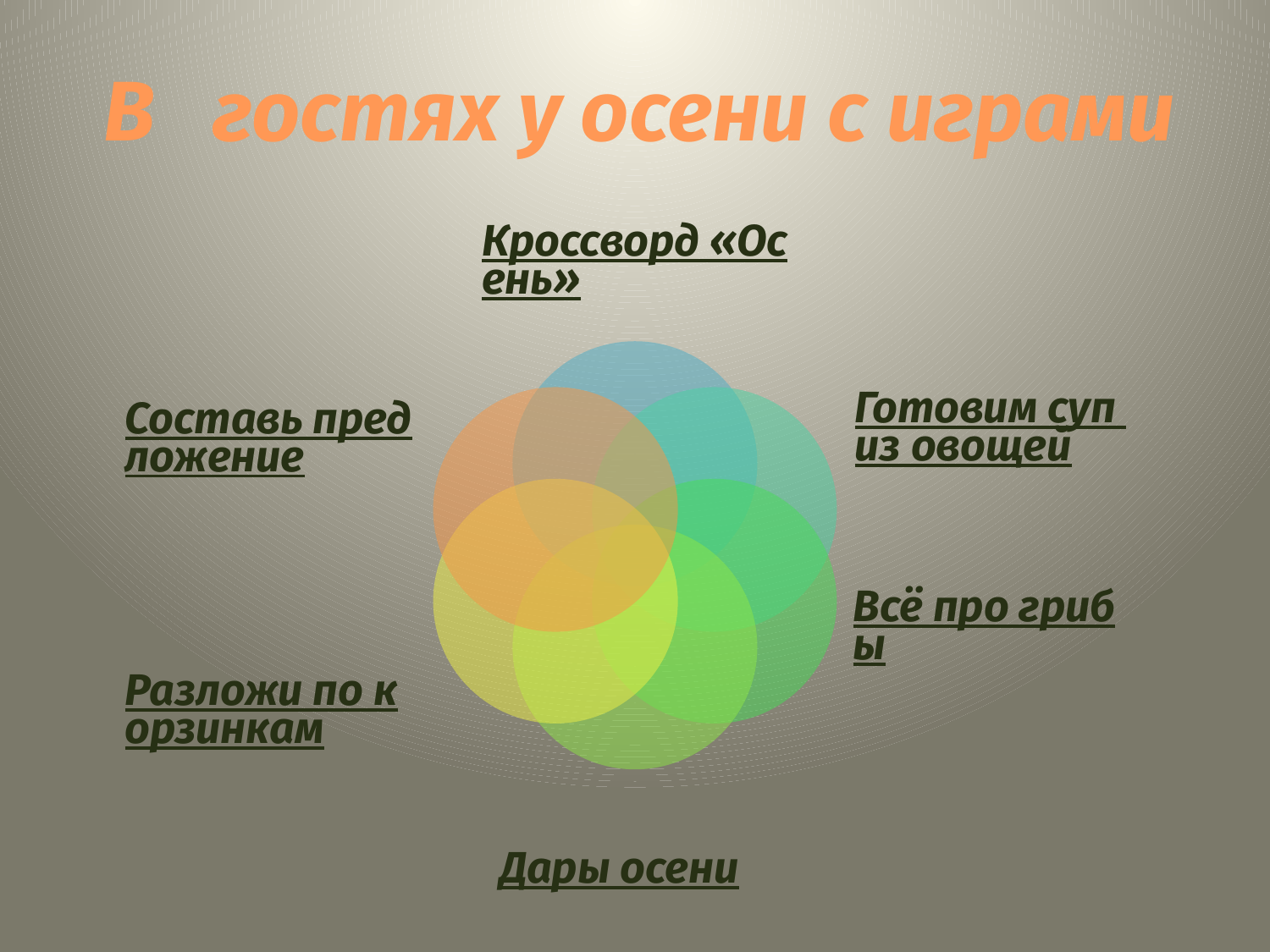

В   гостях у осени с играми
Кроссворд «Осень»
Готовим суп из овощей
Всё про грибы
Дары осени
Разложи по корзинкам
Составь предложение